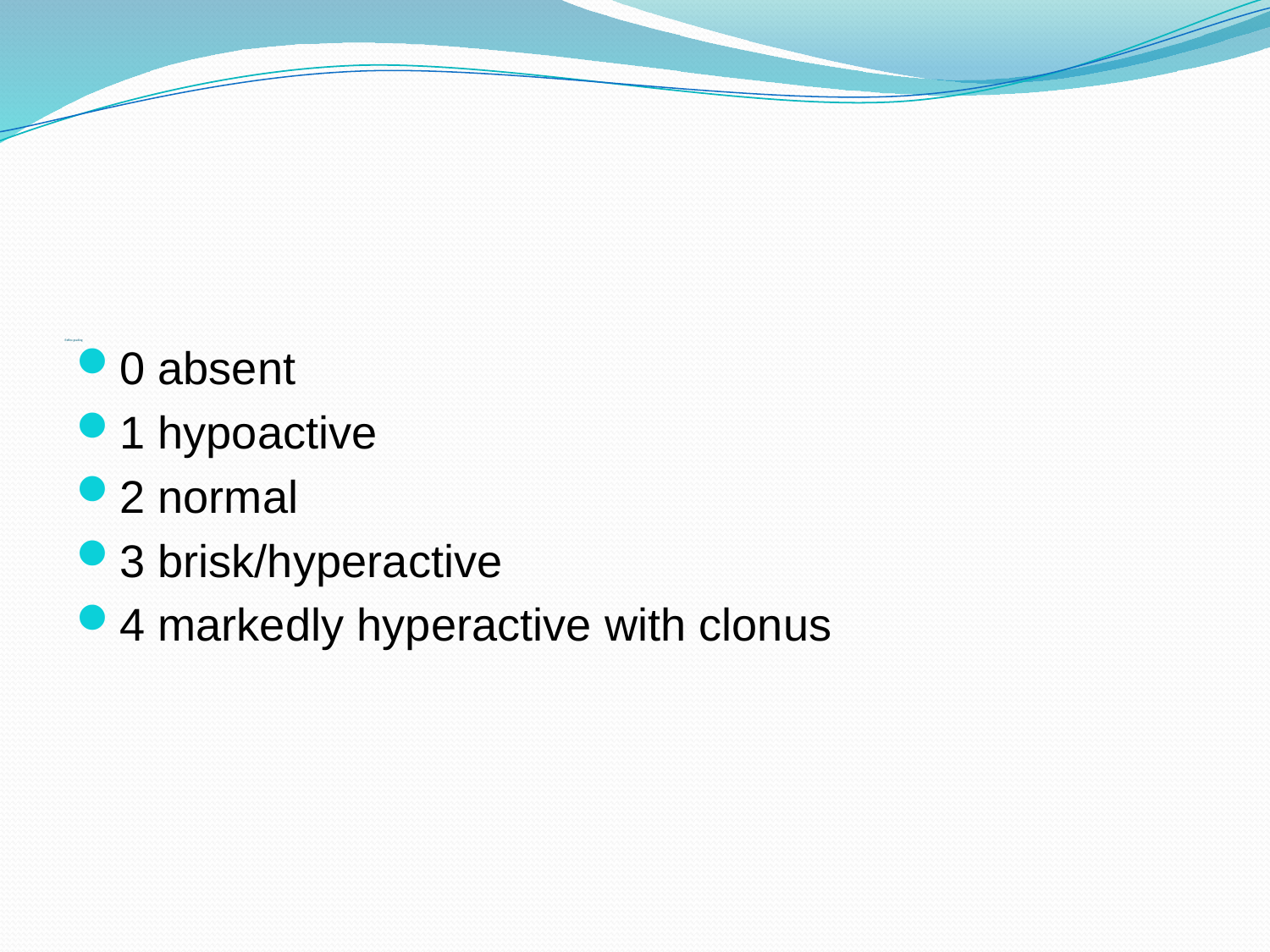

# Reflex grading

0 absent
1 hypoactive
2 normal
3 brisk/hyperactive
4 markedly hyperactive with clonus